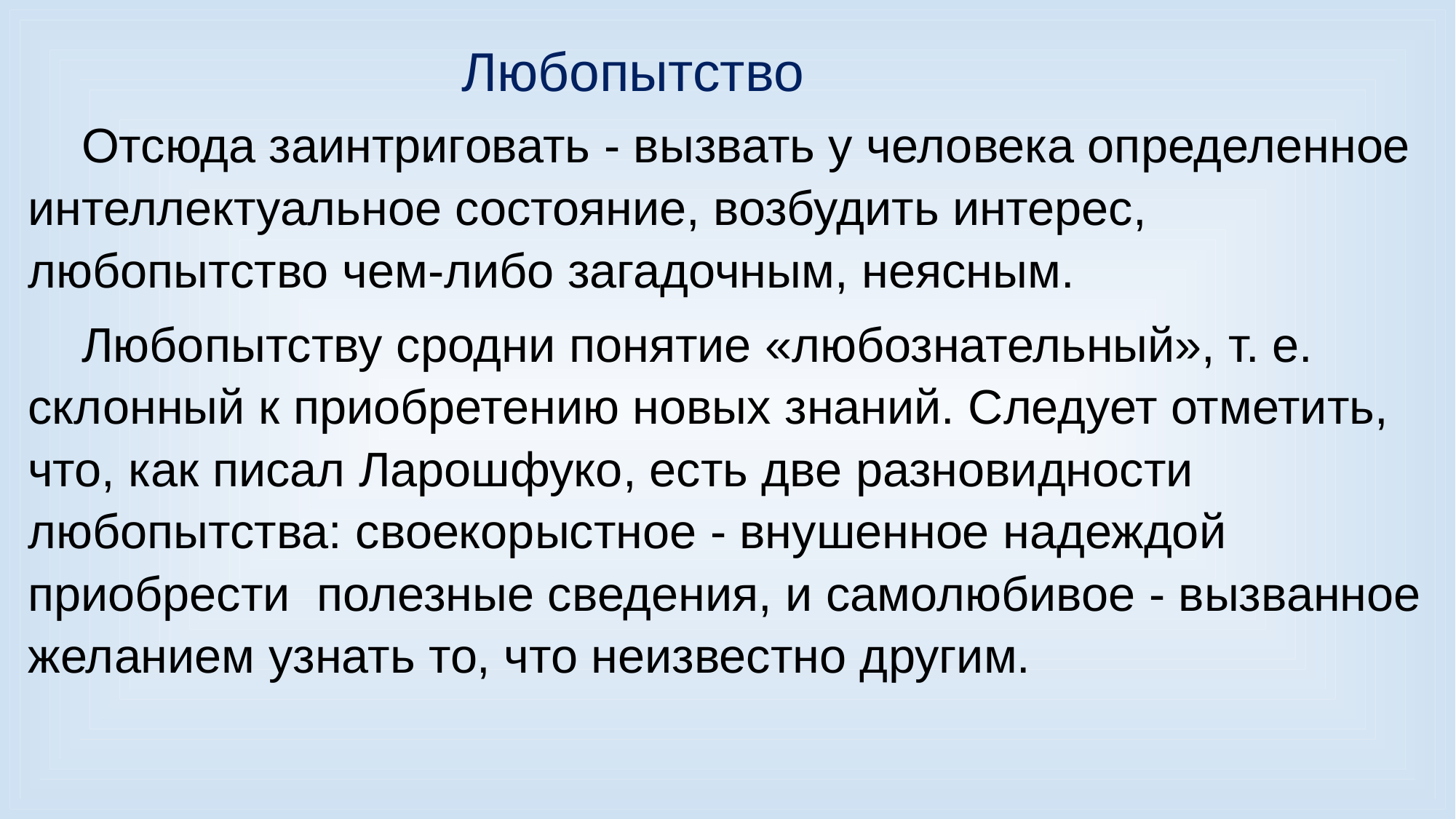

Любопытство
Отсюда заинтриговать - вызвать у человека определенное интеллектуальное состояние, возбудить интерес, любопытство чем-либо загадочным, неясным.
Любопытству сродни понятие «любознательный», т. е. склонный к приобретению новых знаний. Следует отметить, что, как писал Ларошфуко, есть две разновидности любопытства: своекорыстное - внушенное надеждой приобрести  полезные сведения, и самолюбивое - вызванное желанием узнать то, что неизвестно другим.
.